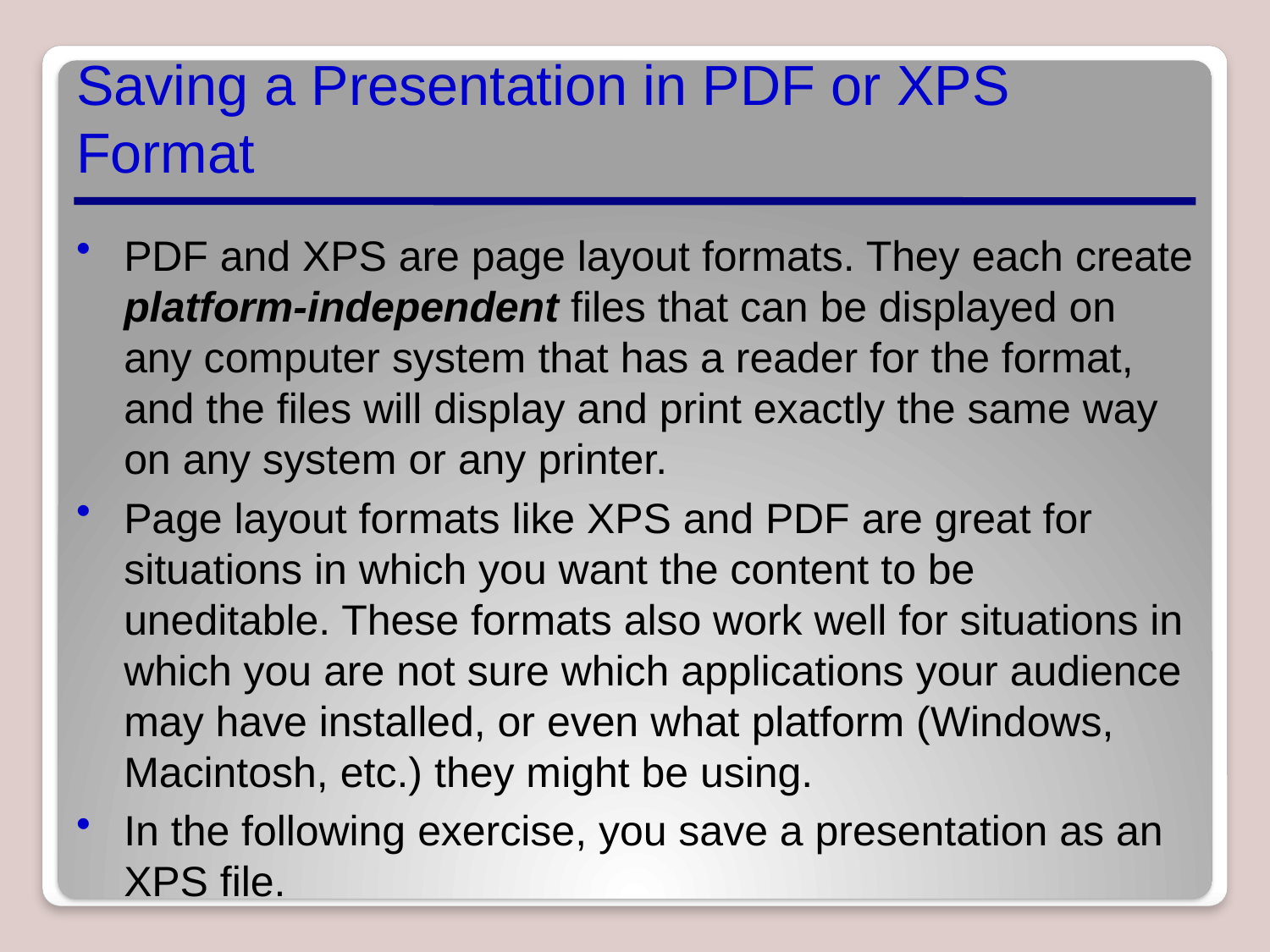

# Saving a Presentation in PDF or XPS Format
PDF and XPS are page layout formats. They each create platform-independent files that can be displayed on any computer system that has a reader for the format, and the files will display and print exactly the same way on any system or any printer.
Page layout formats like XPS and PDF are great for situations in which you want the content to be uneditable. These formats also work well for situations in which you are not sure which applications your audience may have installed, or even what platform (Windows, Macintosh, etc.) they might be using.
In the following exercise, you save a presentation as an XPS file.